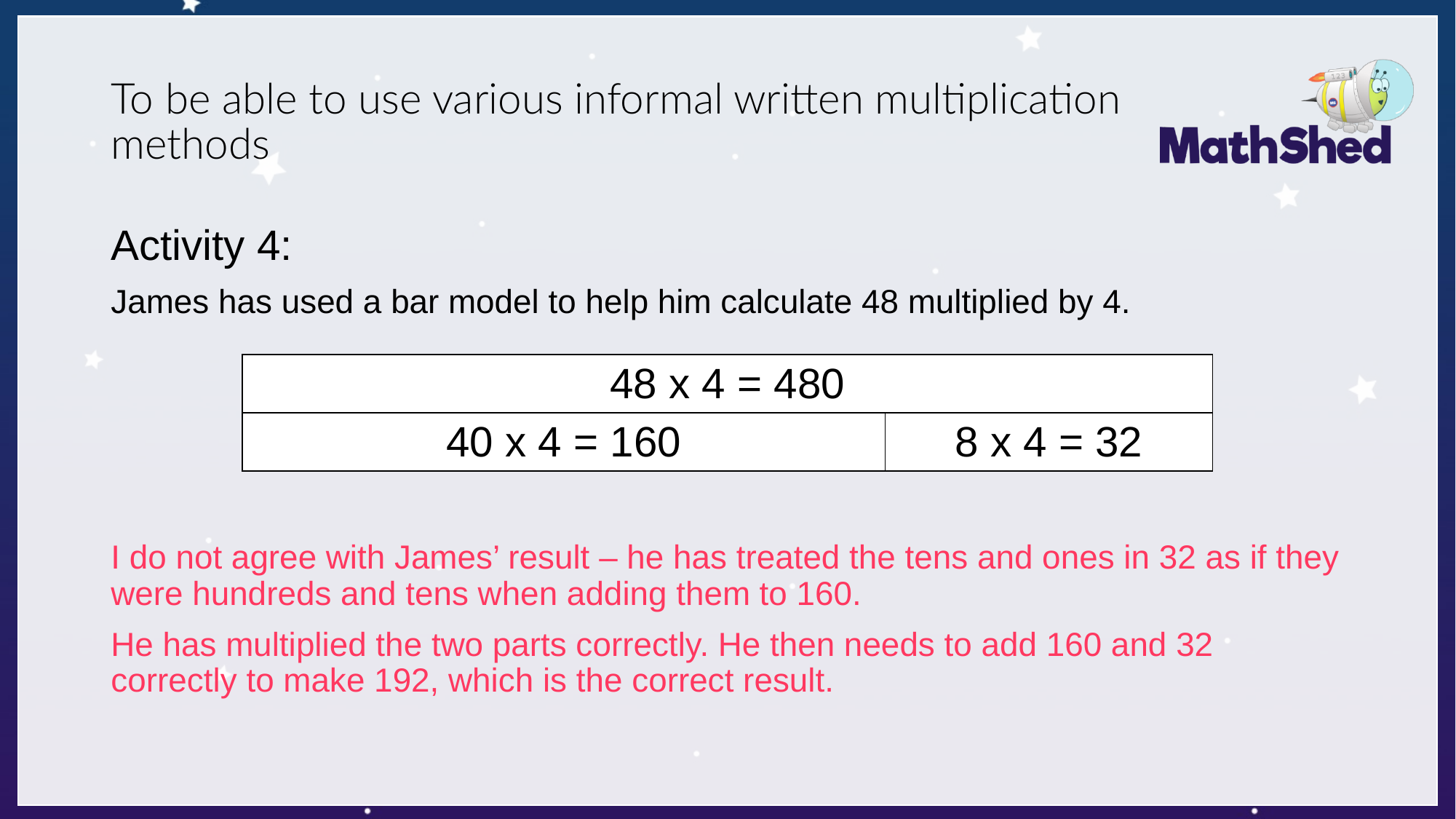

# To be able to use various informal written multiplication methods
Activity 4:
James has used a bar model to help him calculate 48 multiplied by 4.

I do not agree with James’ result – he has treated the tens and ones in 32 as if they were hundreds and tens when adding them to 160.
He has multiplied the two parts correctly. He then needs to add 160 and 32 correctly to make 192, which is the correct result.

| 48 x 4 = 480 |  |
| --- | --- |
| 40 x 4 = 160 | 8 x 4 = 32 |